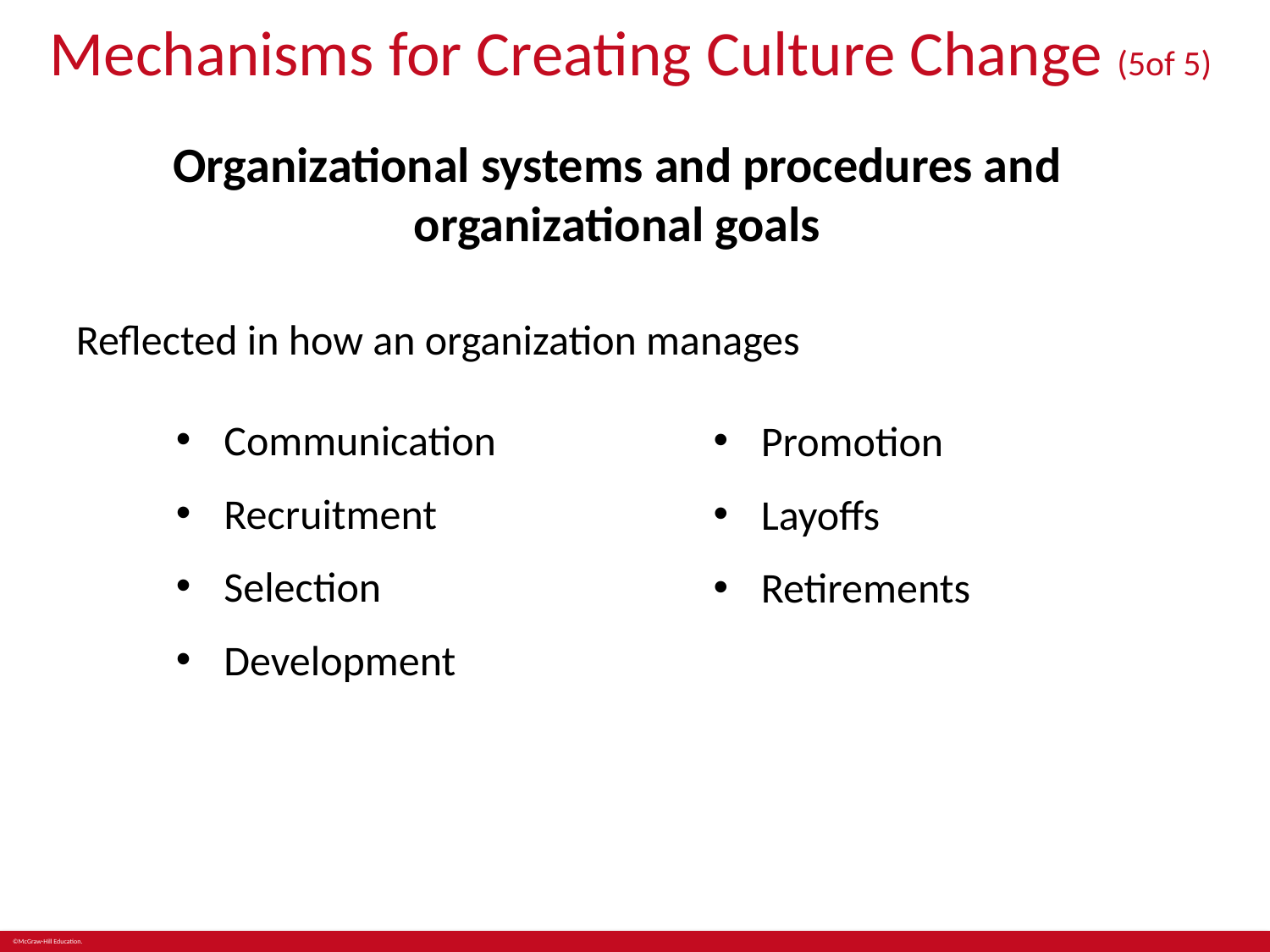

# Mechanisms for Creating Culture Change (5of 5)
Organizational systems and procedures and
organizational goals

Reflected in how an organization manages
Communication
Recruitment
Selection
Development
Promotion
Layoffs
Retirements